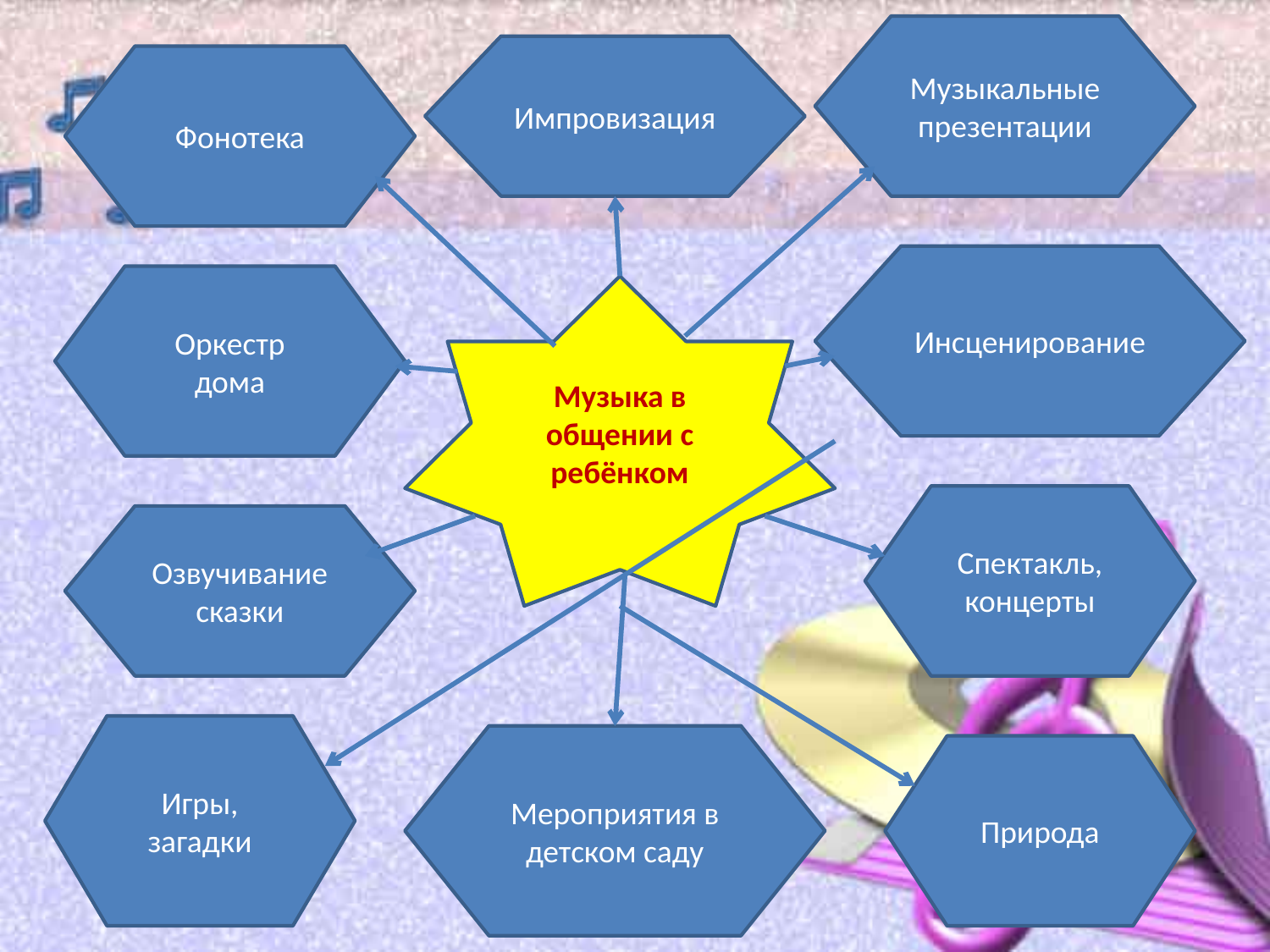

Музыкальные презентации
Импровизация
Фонотека
Инсценирование
Оркестр дома
Музыка в общении с ребёнком
Спектакль, концерты
Озвучивание сказки
Игры, загадки
Мероприятия в детском саду
Природа